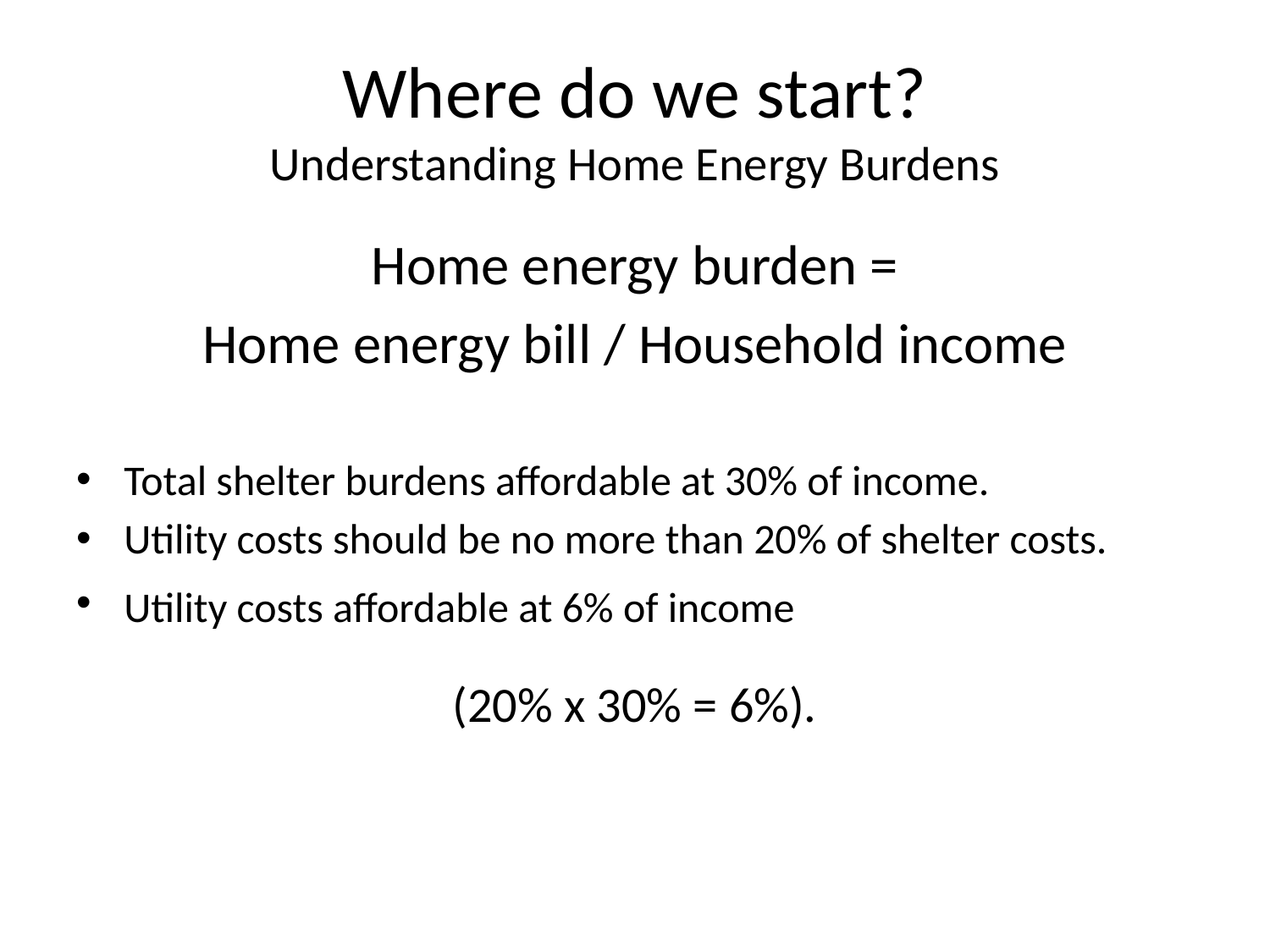

Where do we start?
Understanding Home Energy Burdens
Home energy burden =
Home energy bill / Household income

Total shelter burdens affordable at 30% of income.
Utility costs should be no more than 20% of shelter costs.
Utility costs affordable at 6% of income

(20% x 30% = 6%).